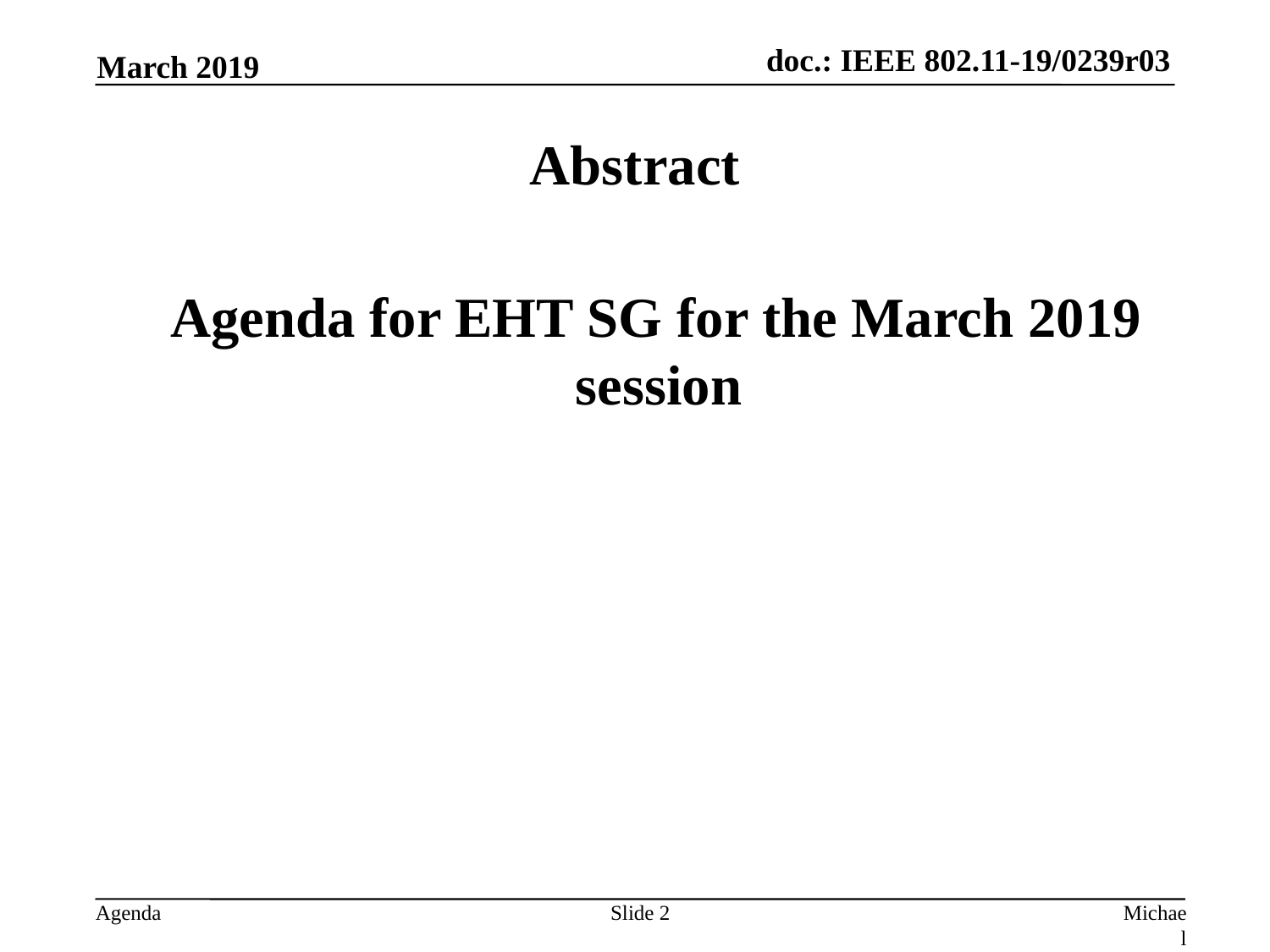

March 2019
# Abstract
   Agenda for EHT SG for the March 2019 session
Slide 2
Michael Montemurro, BlackBerry